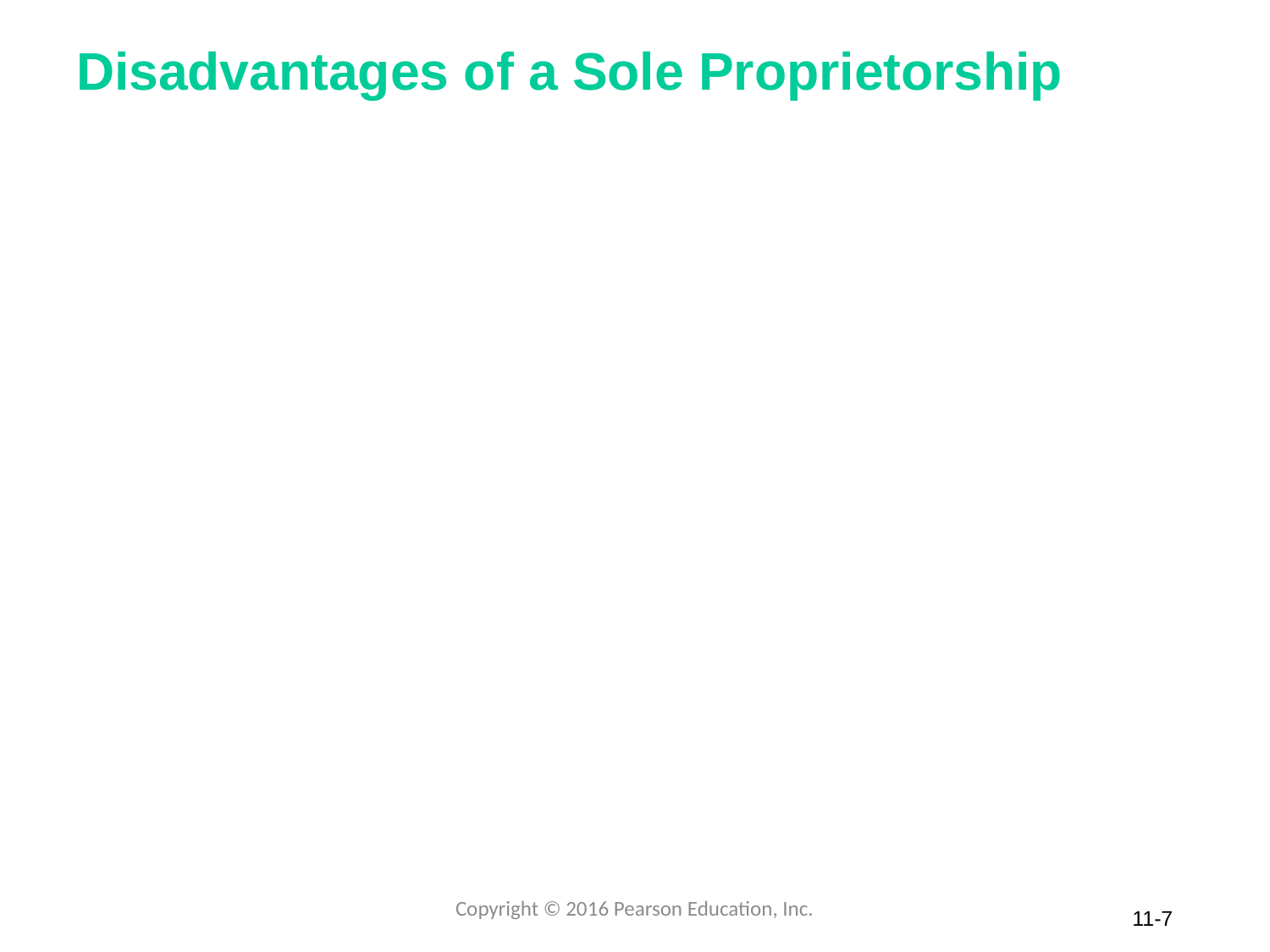

# Disadvantages of a Sole Proprietorship

Copyright © 2016 Pearson Education, Inc.